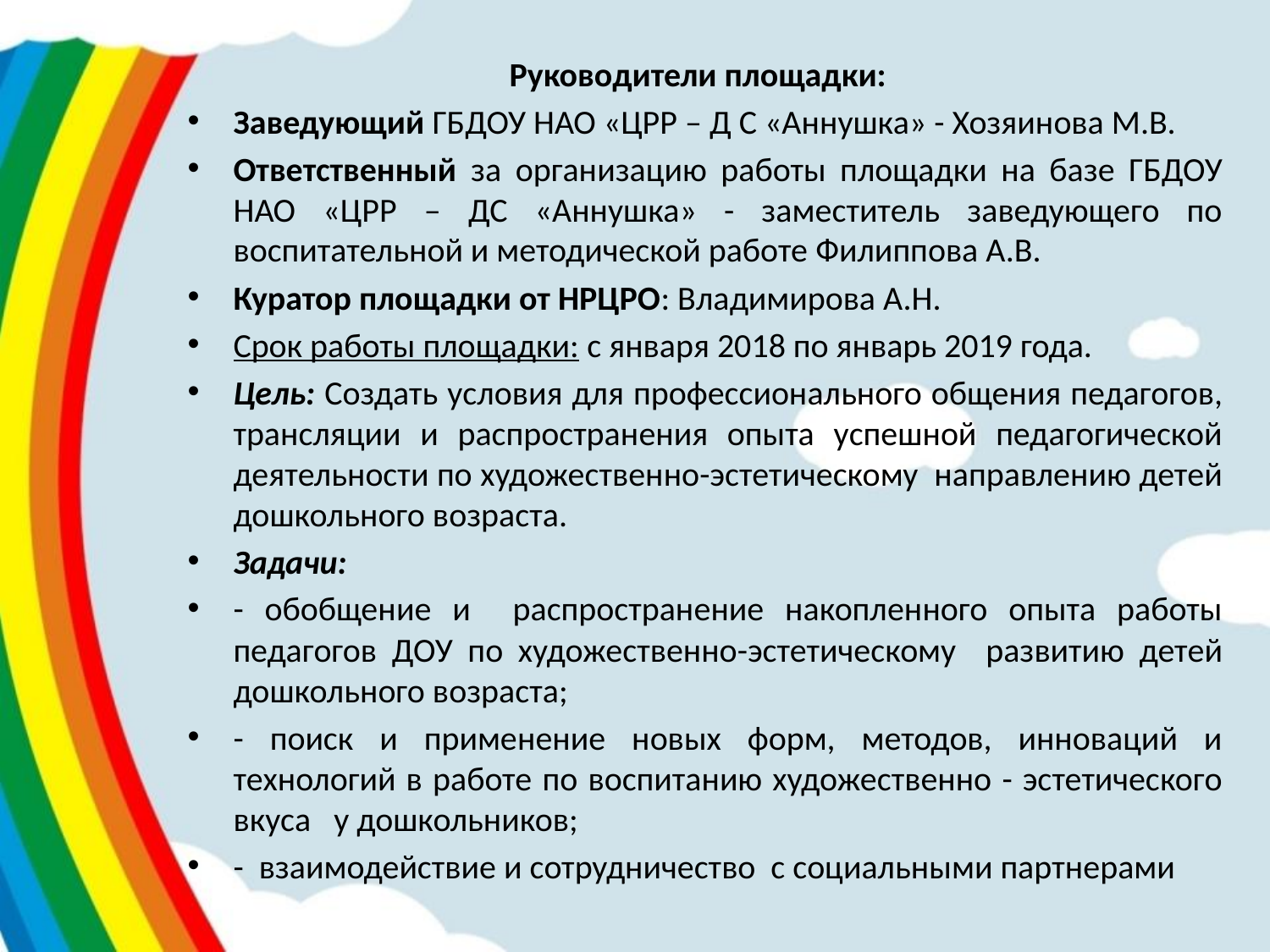

Руководители площадки:
Заведующий ГБДОУ НАО «ЦРР – Д С «Аннушка» - Хозяинова М.В.
Ответственный за организацию работы площадки на базе ГБДОУ НАО «ЦРР – ДС «Аннушка» - заместитель заведующего по воспитательной и методической работе Филиппова А.В.
Куратор площадки от НРЦРО: Владимирова А.Н.
Срок работы площадки: с января 2018 по январь 2019 года.
Цель: Создать условия для профессионального общения педагогов, трансляции и распространения опыта успешной педагогической деятельности по художественно-эстетическому  направлению детей дошкольного возраста.
Задачи:
- обобщение и  распространение накопленного опыта работы педагогов ДОУ по художественно-эстетическому  развитию детей дошкольного возраста;
- поиск и применение новых форм, методов, инноваций и технологий в работе по воспитанию художественно - эстетического вкуса   у дошкольников;
-  взаимодействие и сотрудничество  с социальными партнерами